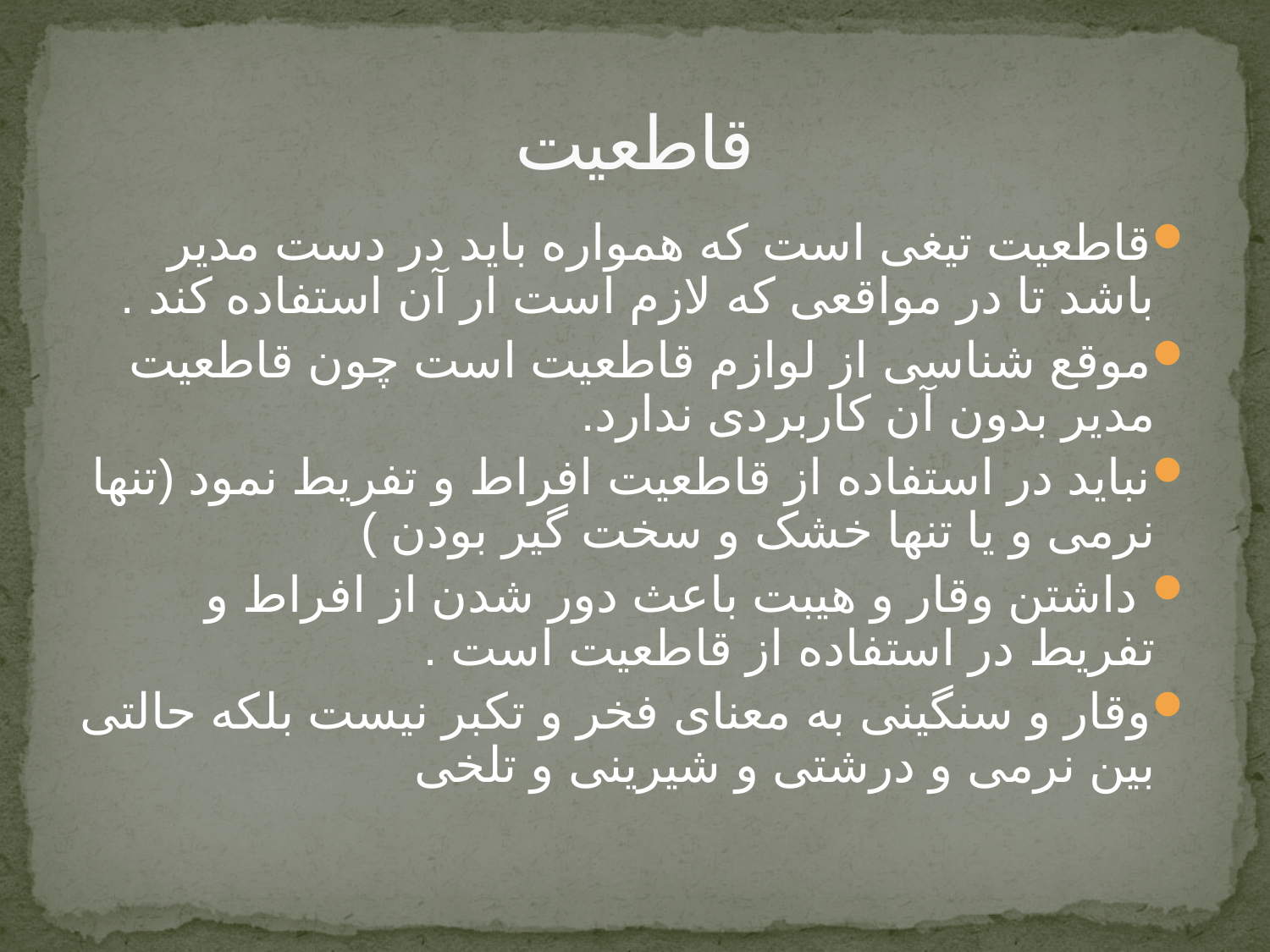

# قاطعیت
قاطعیت تیغی است که همواره باید در دست مدیر باشد تا در مواقعی که لازم است ار آن استفاده کند .
موقع شناسی از لوازم قاطعیت است چون قاطعیت مدیر بدون آن کاربردی ندارد.
نباید در استفاده از قاطعیت افراط و تفریط نمود (تنها نرمی و یا تنها خشک و سخت گیر بودن )
 داشتن وقار و هیبت باعث دور شدن از افراط و تفریط در استفاده از قاطعیت است .
وقار و سنگینی به معنای فخر و تکبر نیست بلکه حالتی بین نرمی و درشتی و شیرینی و تلخی